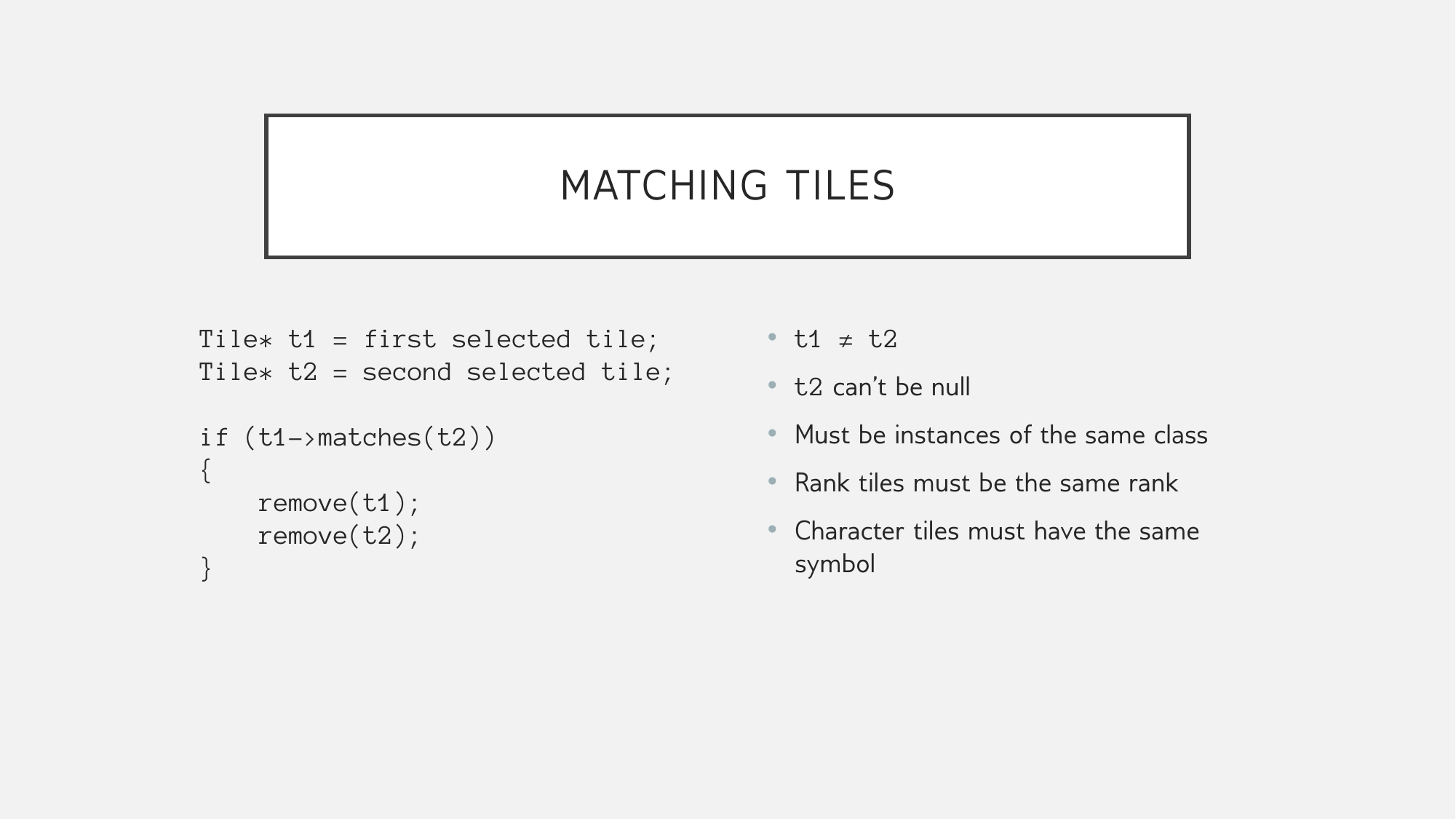

# Matching Tiles
Tile* t1 = first selected tile;
Tile* t2 = second selected tile;

if (t1->matches(t2))
{
    remove(t1);
    remove(t2);
}
t1 ≠ t2
t2 can’t be null
Must be instances of the same class
Rank tiles must be the same rank
Character tiles must have the same symbol